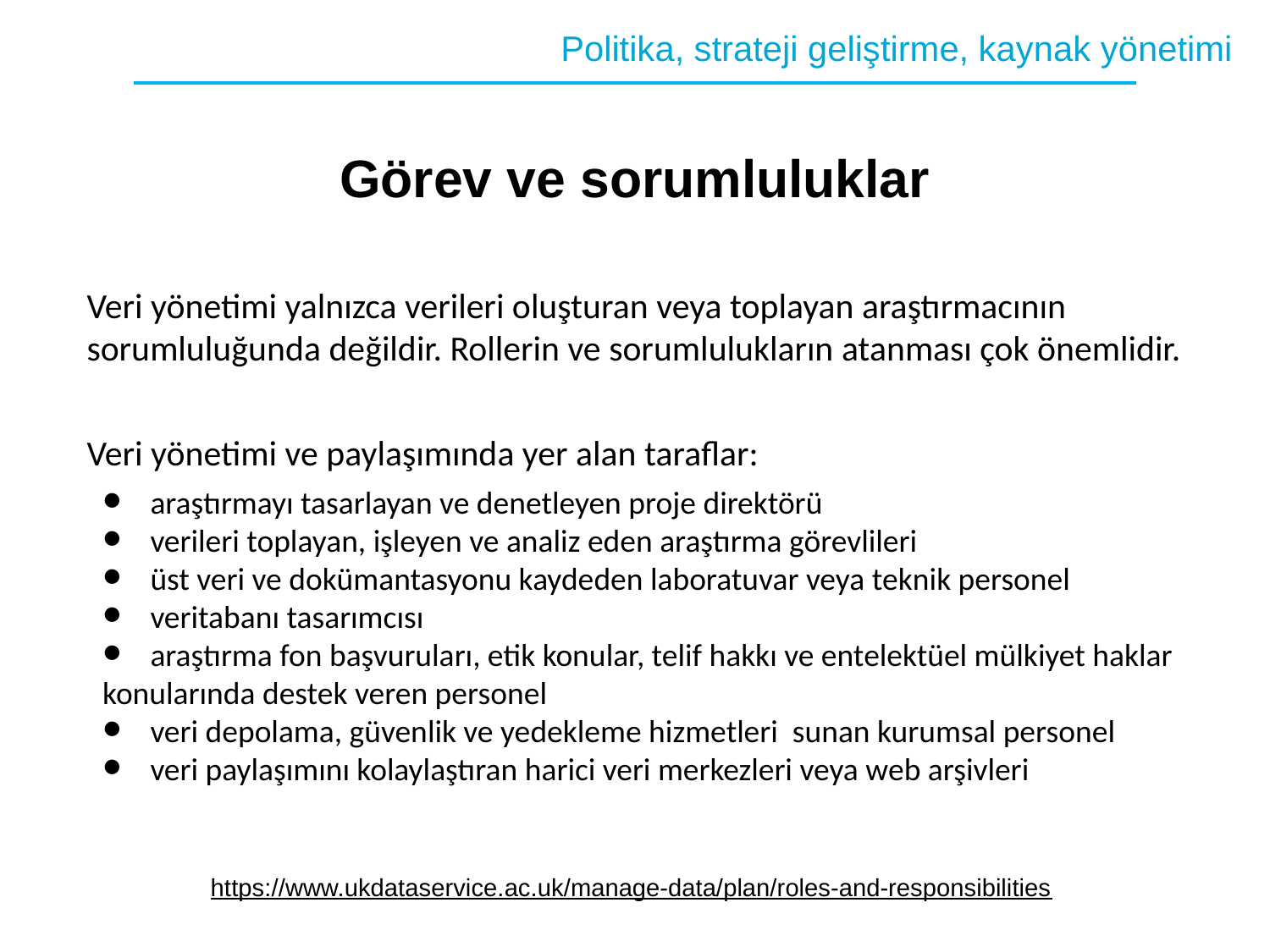

Politika, strateji geliştirme, kaynak yönetimi
# Görev ve sorumluluklar

Veri yönetimi yalnızca verileri oluşturan veya toplayan araştırmacının sorumluluğunda değildir. Rollerin ve sorumlulukların atanması çok önemlidir.

Veri yönetimi ve paylaşımında yer alan taraflar:
araştırmayı tasarlayan ve denetleyen proje direktörü
verileri toplayan, işleyen ve analiz eden araştırma görevlileri
üst veri ve dokümantasyonu kaydeden laboratuvar veya teknik personel
veritabanı tasarımcısı
araştırma fon başvuruları, etik konular, telif hakkı ve entelektüel mülkiyet haklar
konularında destek veren personel
veri depolama, güvenlik ve yedekleme hizmetleri  sunan kurumsal personel
veri paylaşımını kolaylaştıran harici veri merkezleri veya web arşivleri

https://www.ukdataservice.ac.uk/manage-data/plan/roles-and-responsibilities